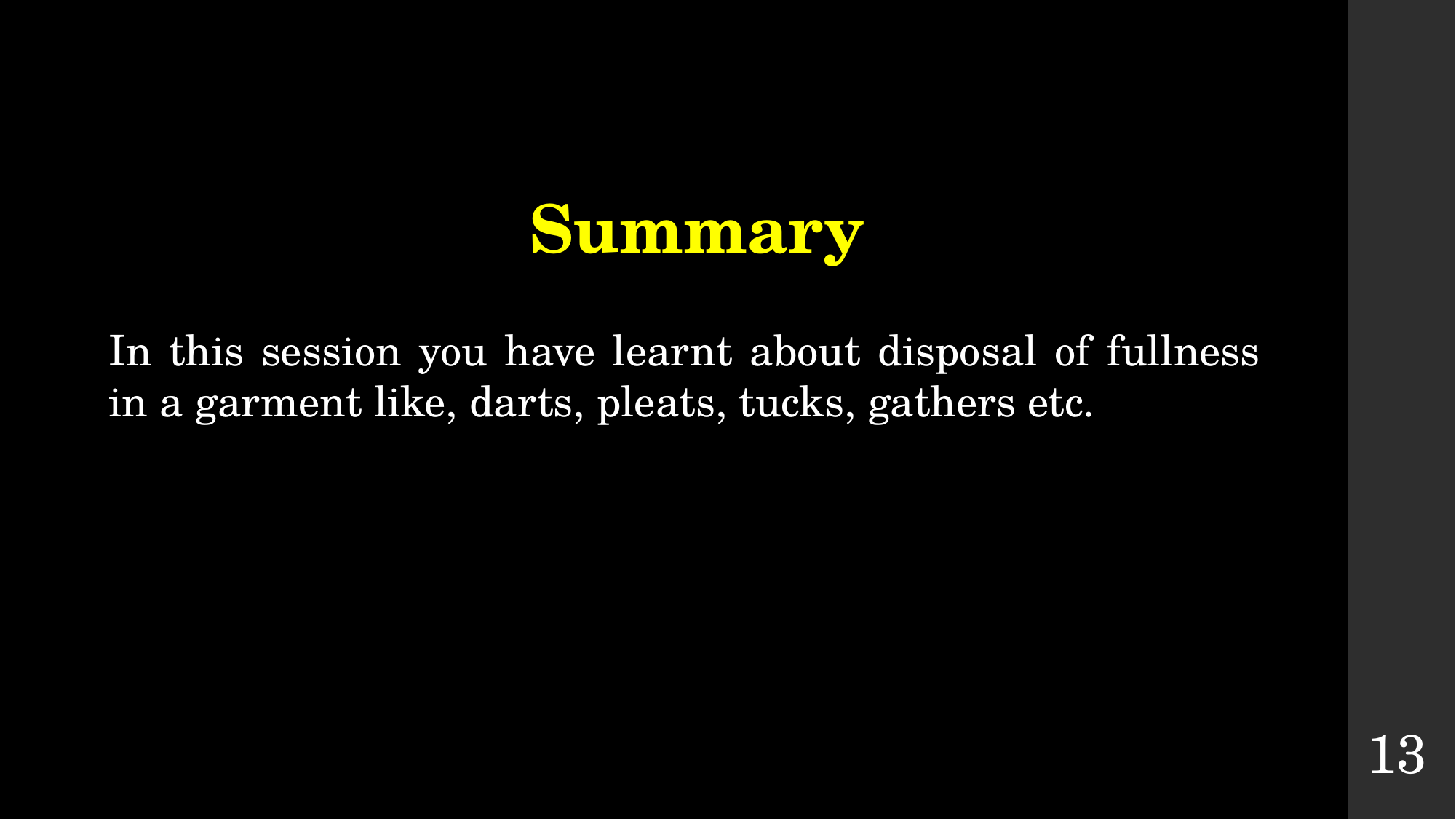

# Summary
In this session you have learnt about disposal of fullness in a garment like, darts, pleats, tucks, gathers etc.
13